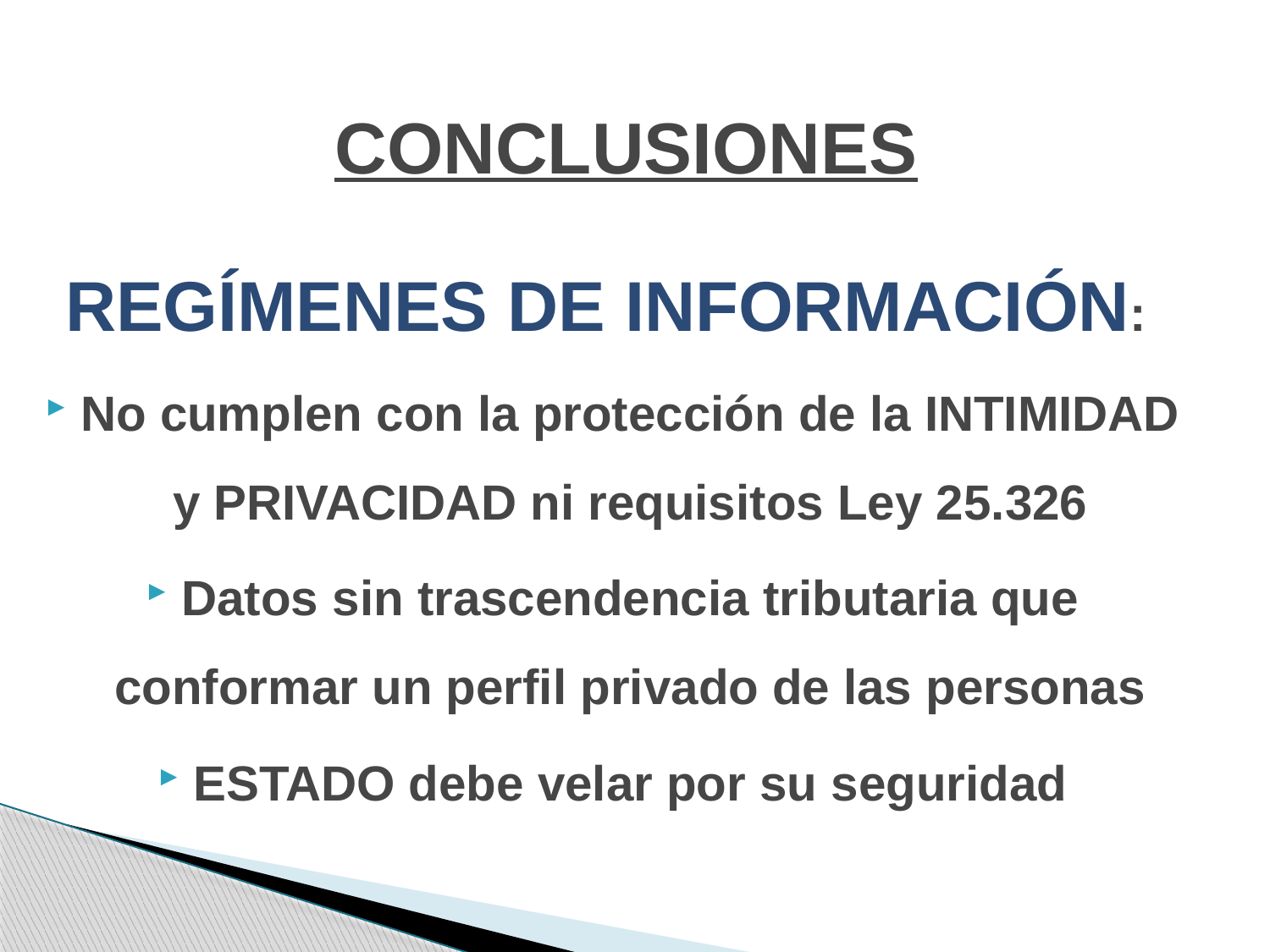

# CONCLUSIONES
REGÍMENES DE INFORMACIÓN:
No cumplen con la protección de la INTIMIDAD y PRIVACIDAD ni requisitos Ley 25.326
Datos sin trascendencia tributaria que conformar un perfil privado de las personas
ESTADO debe velar por su seguridad